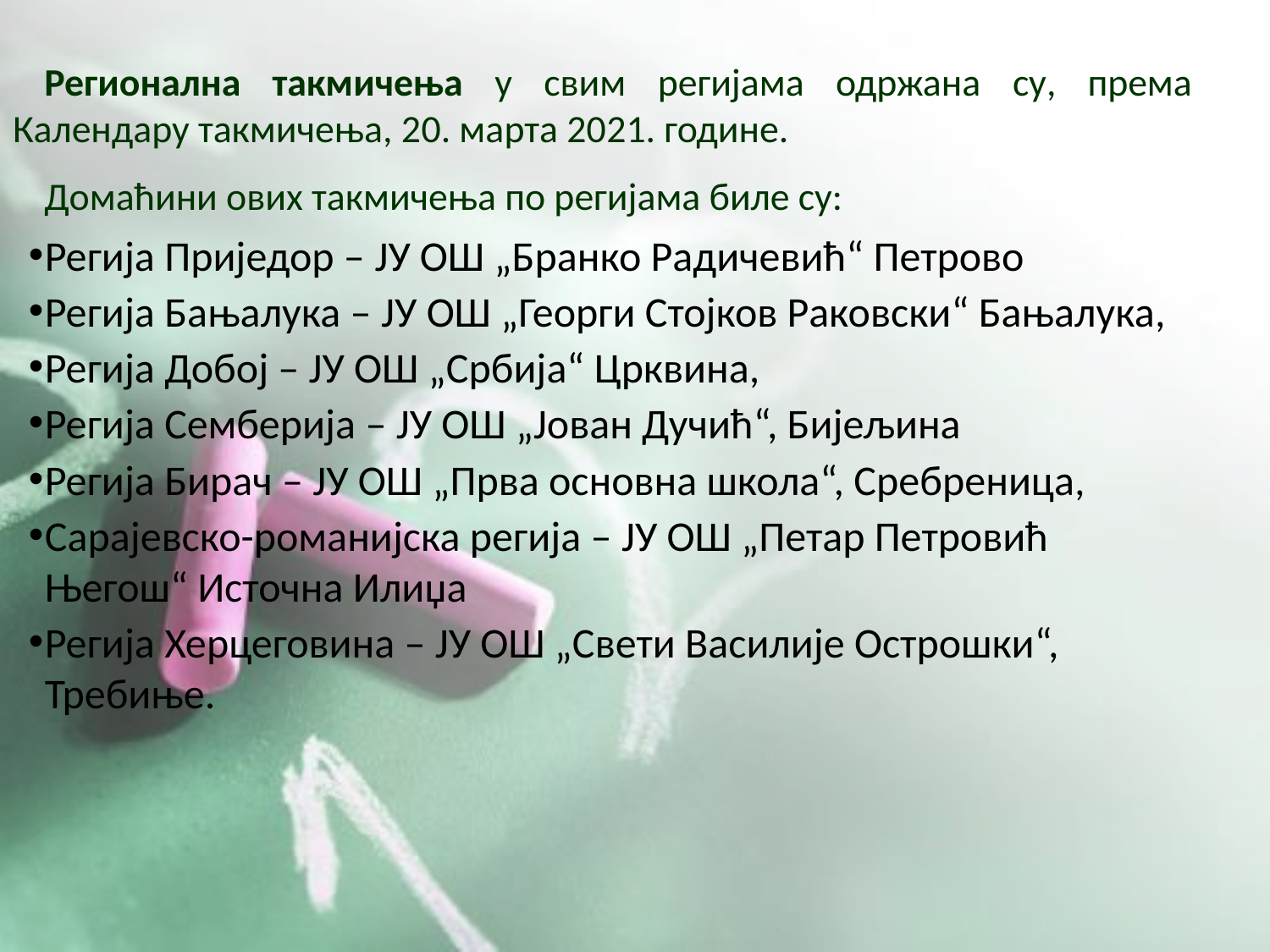

Регионална такмичења у свим регијама одржана су, према Календару такмичења, 20. марта 2021. године.
Домаћини ових такмичења по регијама биле су:
Регија Приједор – ЈУ ОШ „Бранко Радичевић“ Петрово
Регија Бањалука – ЈУ ОШ „Георги Стојков Раковски“ Бањалука,
Регија Добој – ЈУ ОШ „Србија“ Црквина,
Регија Семберија – ЈУ ОШ „Јован Дучић“, Бијељина
Регија Бирач – ЈУ ОШ „Прва основна школа“, Сребреница,
Сарајевско-романијска регија – ЈУ ОШ „Петар Петровић Његош“ Источна Илиџа
Регија Херцеговина – ЈУ ОШ „Свети Василије Острошки“, Требиње.